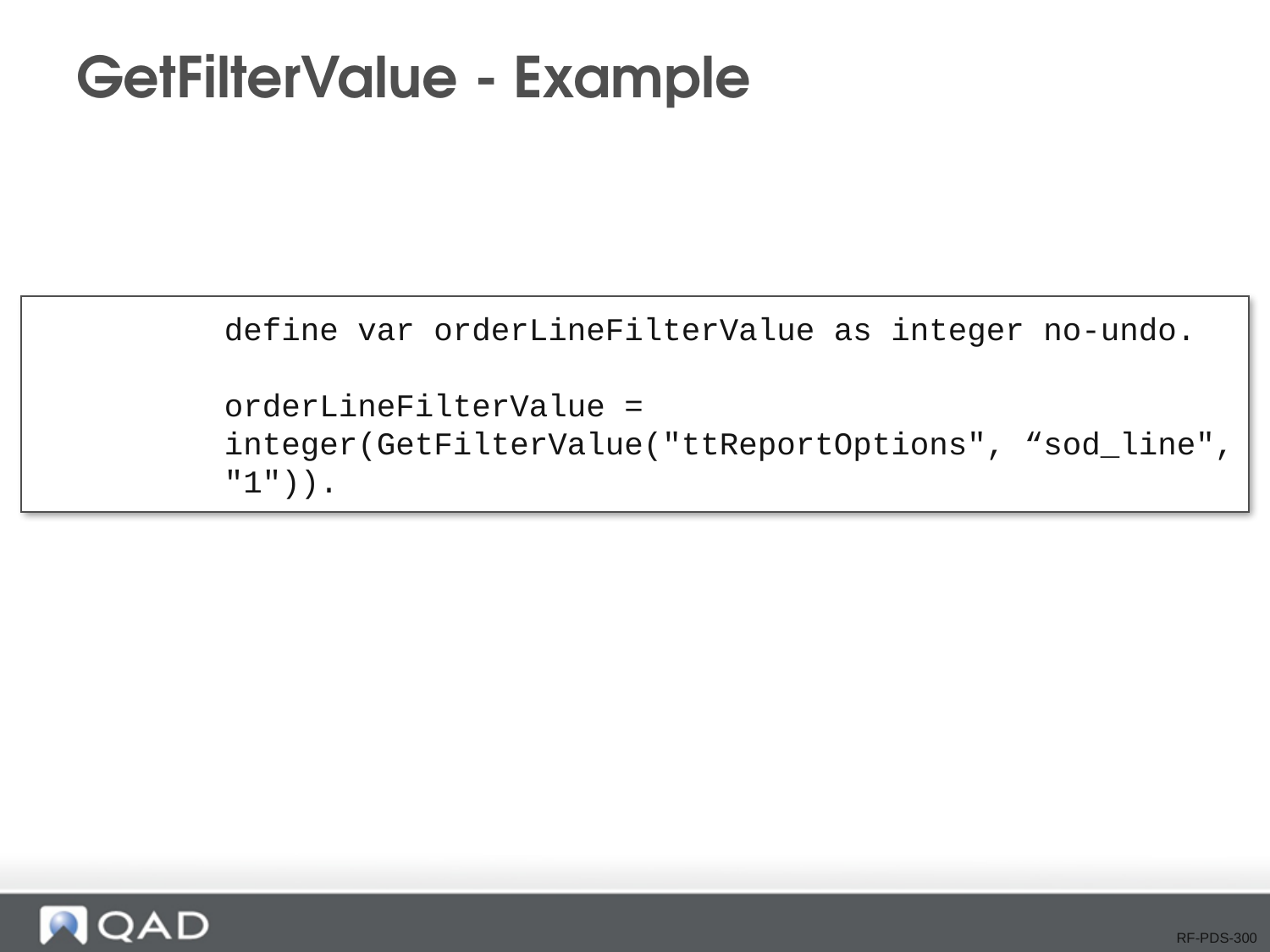

# GetFilterValue - Example
define var orderLineFilterValue as integer no-undo.

orderLineFilterValue =      integer(GetFilterValue("ttReportOptions", “sod_line", "1")).
RF-PDS-300